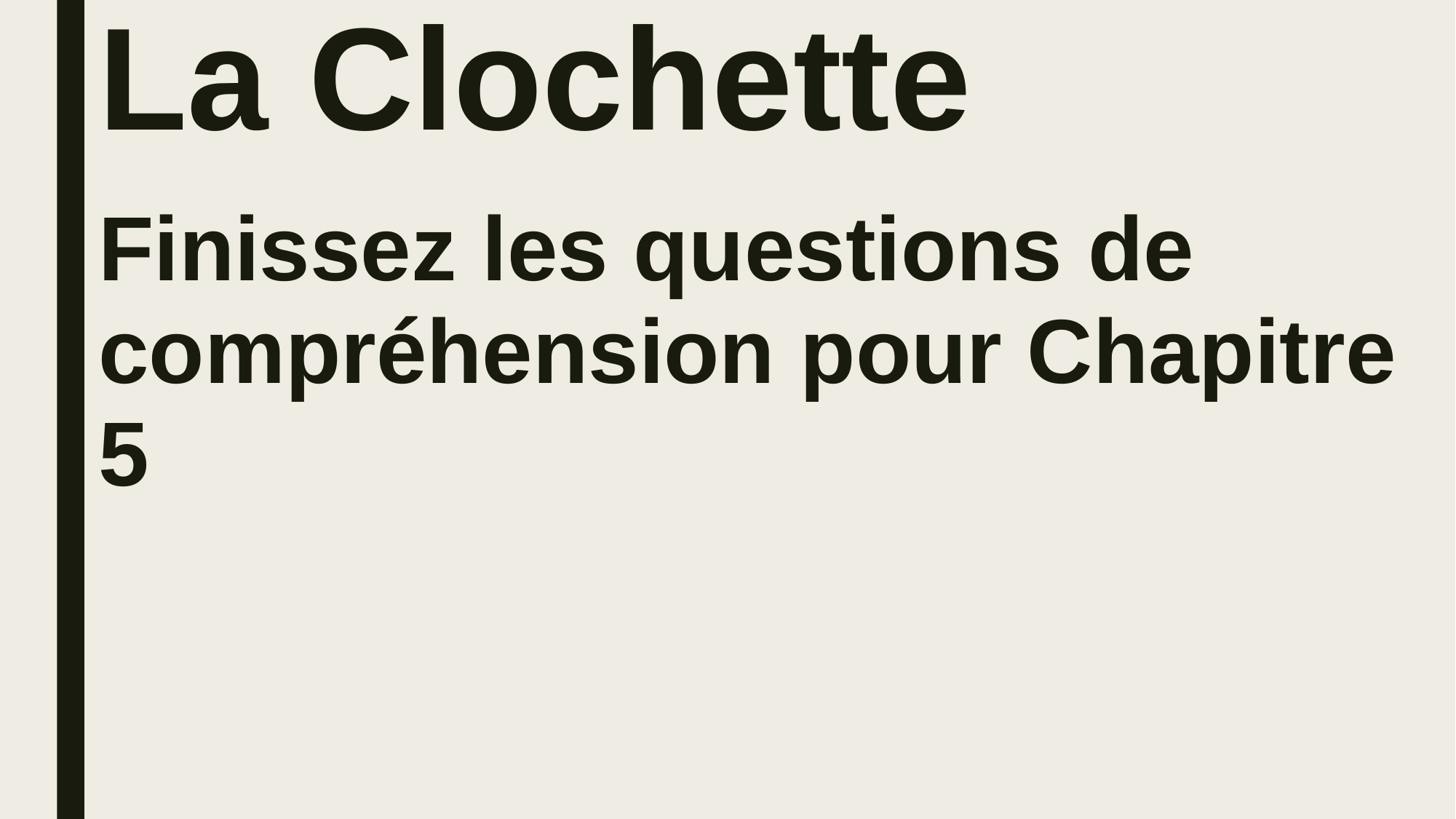

# La Clochette
Finissez les questions de compréhension pour Chapitre 5